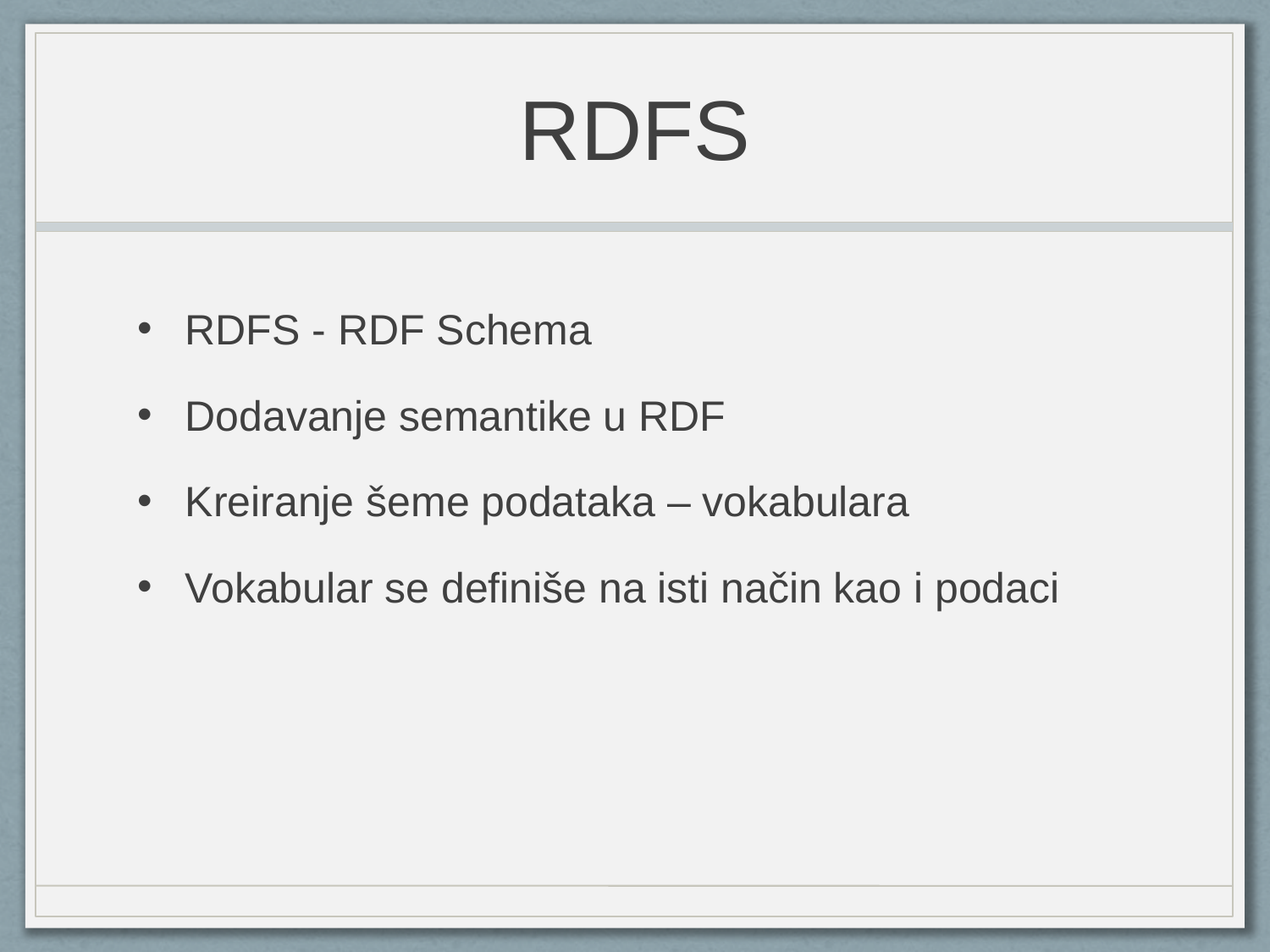

# RDFS
RDFS - RDF Schema
Dodavanje semantike u RDF
Kreiranje šeme podataka – vokabulara
Vokabular se definiše na isti način kao i podaci